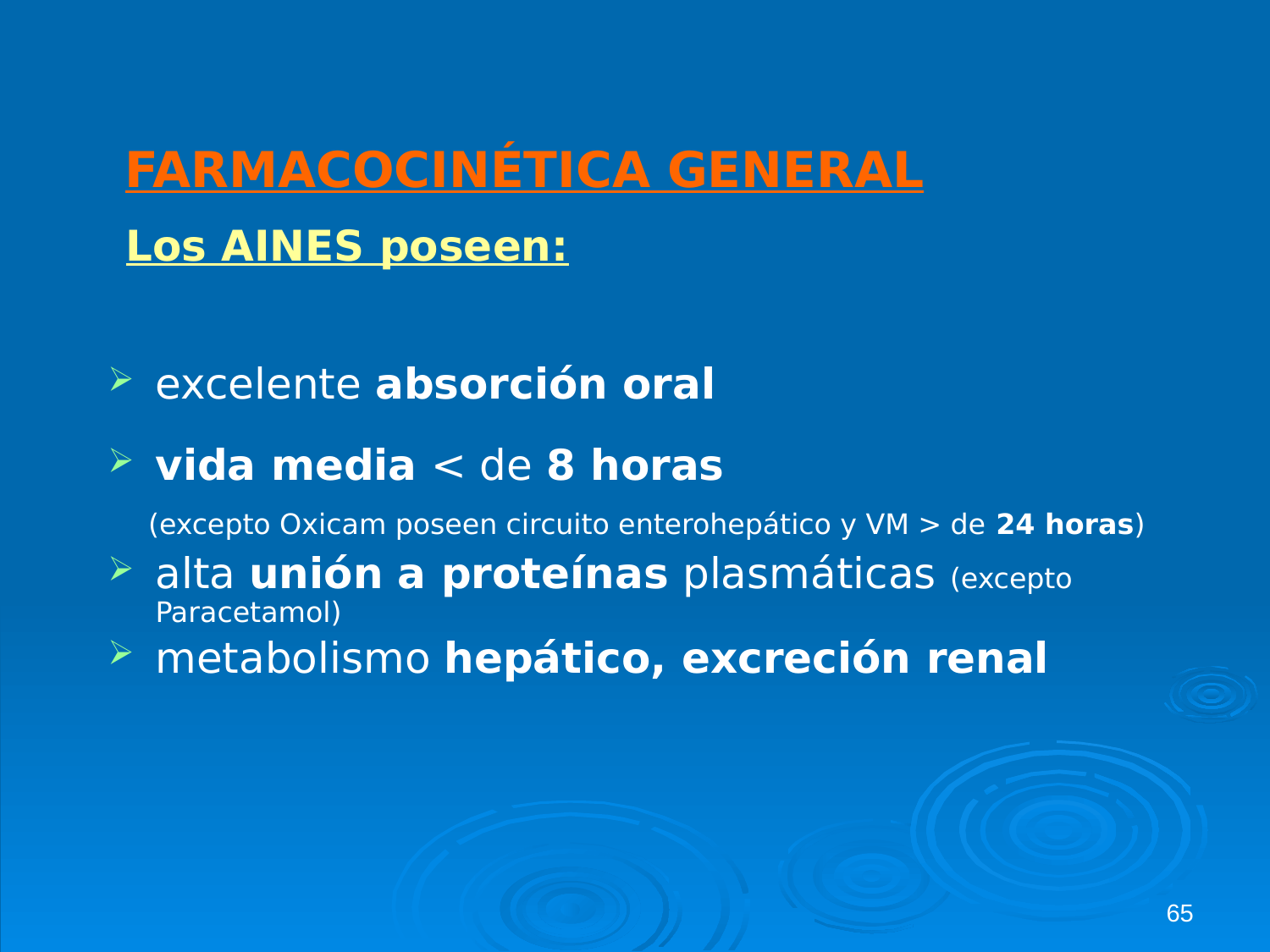

FARMACOCINÉTICA GENERAL
 Los AINES poseen:

excelente absorción oral

vida media < de 8 horas
   (excepto Oxicam poseen circuito enterohepático y VM > de 24 horas)
alta unión a proteínas plasmáticas (excepto Paracetamol)
metabolismo hepático, excreción renal

65